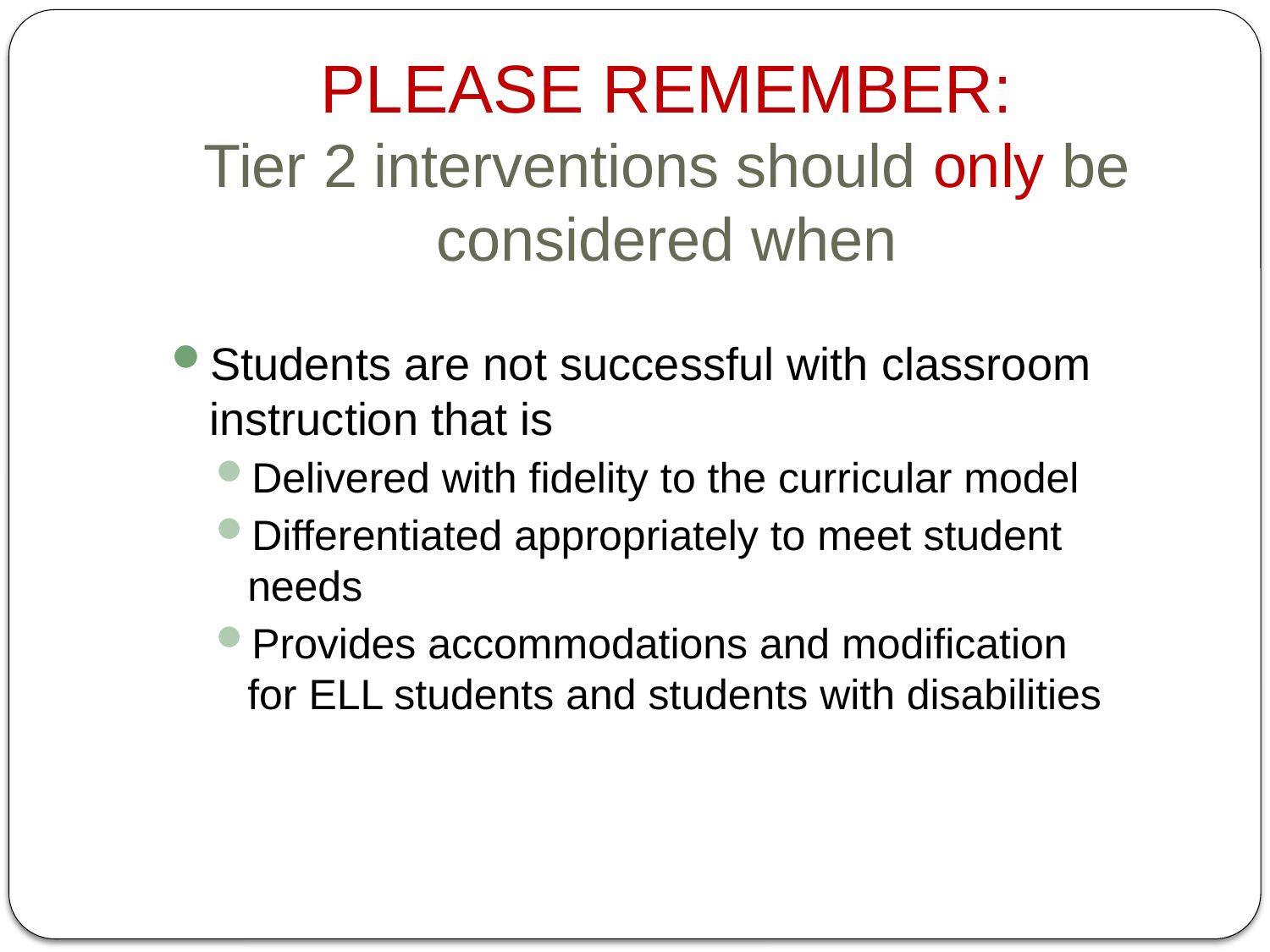

# PLEASE REMEMBER: Tier 2 interventions should only be considered when
Students are not successful with classroom instruction that is
Delivered with fidelity to the curricular model
Differentiated appropriately to meet student needs
Provides accommodations and modification for ELL students and students with disabilities